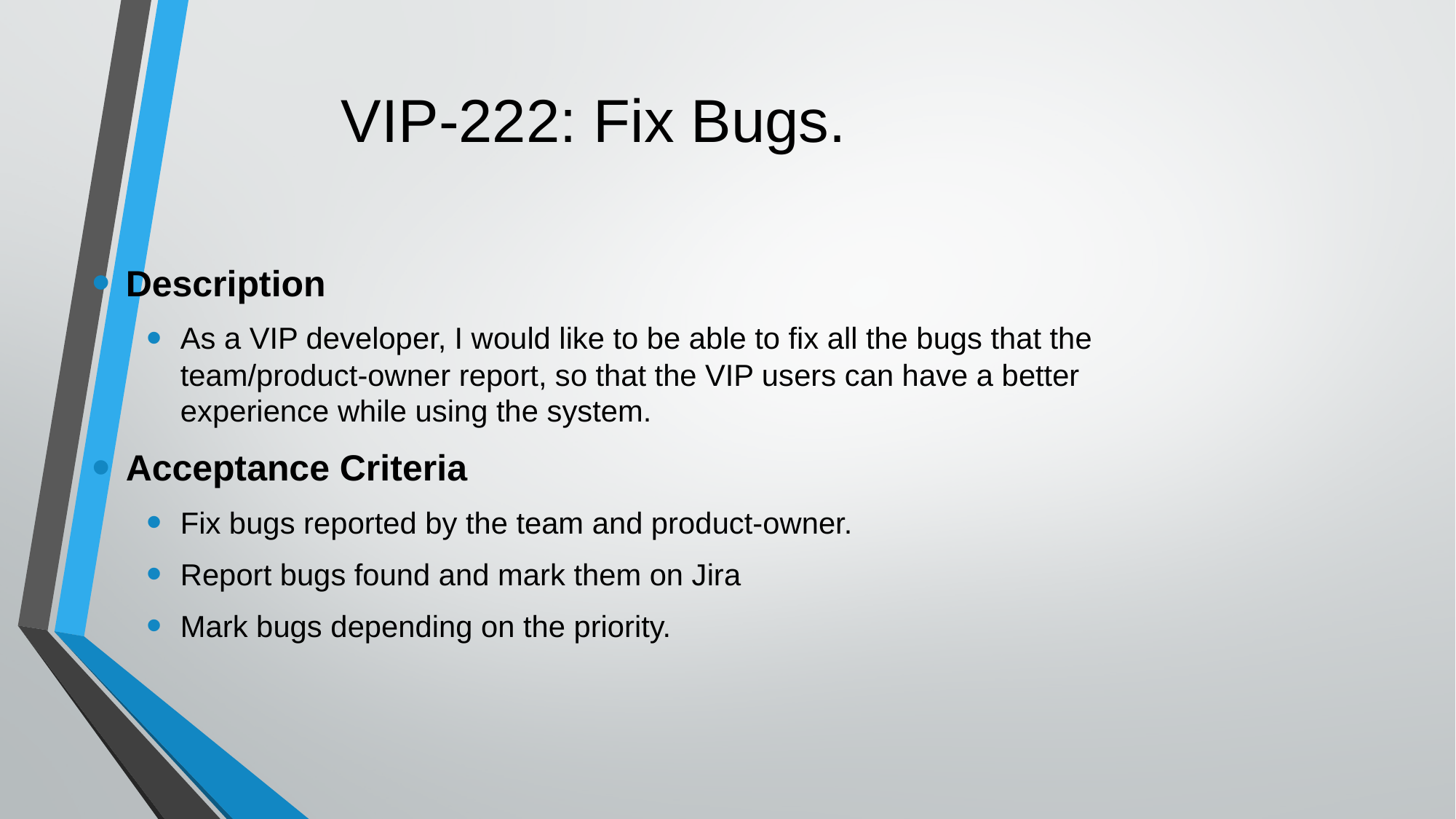

# VIP-222: Fix Bugs.
Description
As a VIP developer, I would like to be able to fix all the bugs that the team/product-owner report, so that the VIP users can have a better experience while using the system.
Acceptance Criteria
Fix bugs reported by the team and product-owner.
Report bugs found and mark them on Jira
Mark bugs depending on the priority.